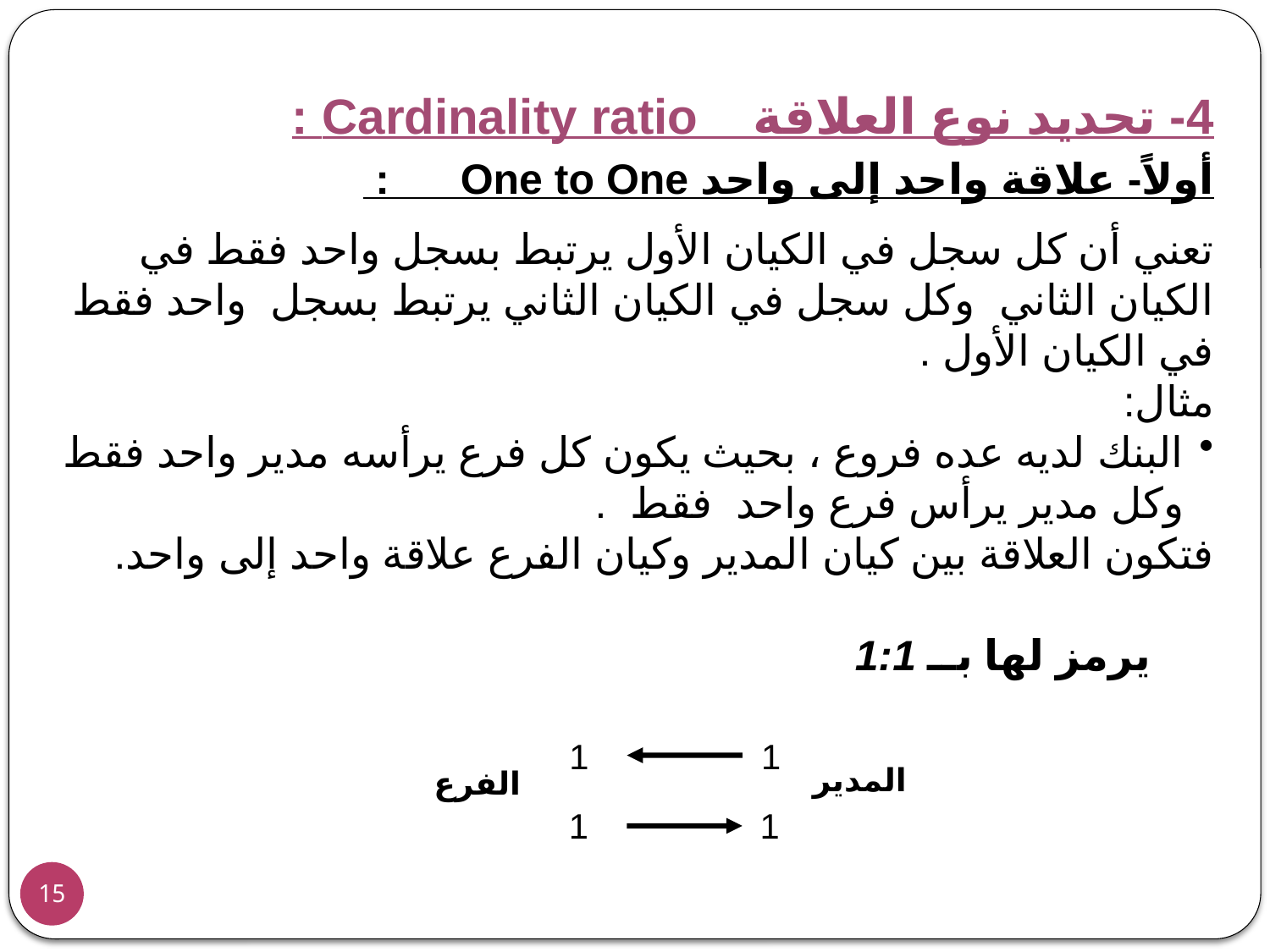

4- تحديد نوع العلاقة    Cardinality ratio :
أولاً- علاقة واحد إلى واحد One to One      :

تعني أن كل سجل في الكيان الأول يرتبط بسجل واحد فقط في الكيان الثاني  وكل سجل في الكيان الثاني يرتبط بسجل  واحد فقط في الكيان الأول .
مثال:
البنك لديه عده فروع ، بحيث يكون كل فرع يرأسه مدير واحد فقط وكل مدير يرأس فرع واحد  فقط  .
فتكون العلاقة بين كيان المدير وكيان الفرع علاقة واحد إلى واحد.

		يرمز لها بــ 1:1

1
1
الفرع
المدير

1
1

15